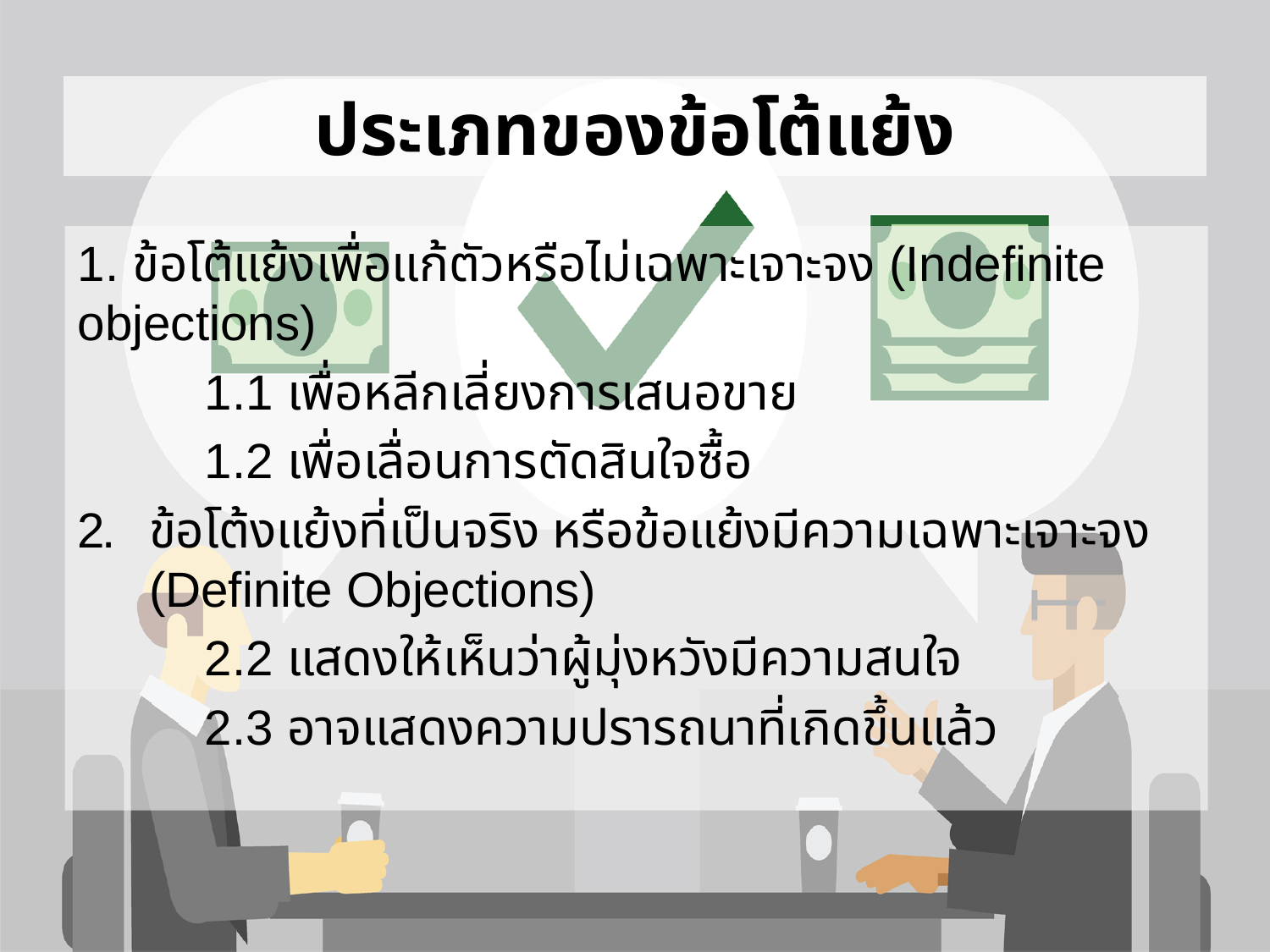

# ประเภทของข้อโต้แย้ง
1. ข้อโต้แย้งเพื่อแก้ตัวหรือไม่เฉพาะเจาะจง (Indefinite objections)
	1.1 เพื่อหลีกเลี่ยงการเสนอขาย
	1.2 เพื่อเลื่อนการตัดสินใจซื้อ
ข้อโต้งแย้งที่เป็นจริง หรือข้อแย้งมีความเฉพาะเจาะจง (Definite Objections)
	2.2 แสดงให้เห็นว่าผู้มุ่งหวังมีความสนใจ
	2.3 อาจแสดงความปรารถนาที่เกิดขึ้นแล้ว